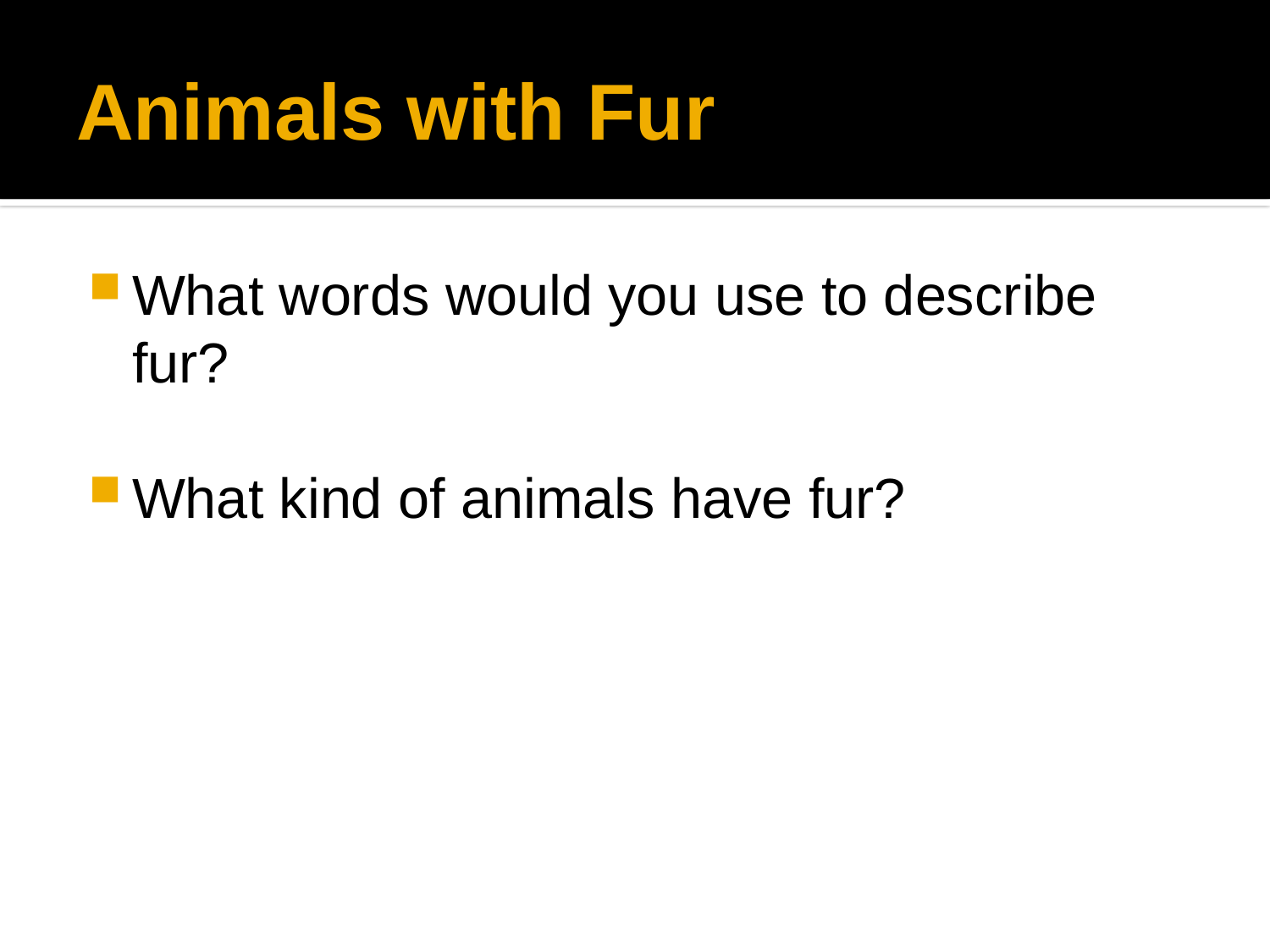

# Animals with Fur
What words would you use to describe fur?

What kind of animals have fur?